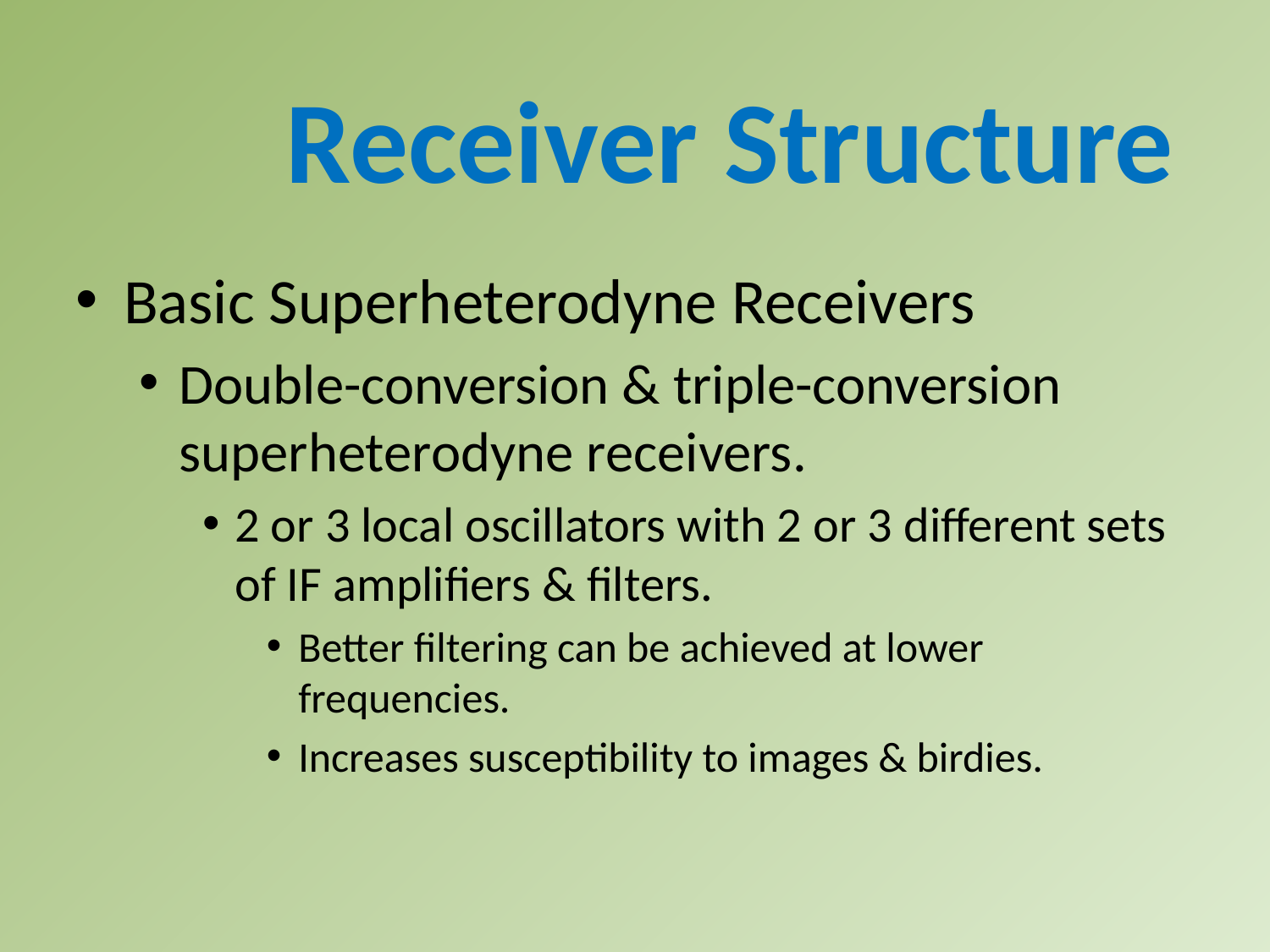

Receiver Structure
Basic Superheterodyne Receivers
Double-conversion & triple-conversion superheterodyne receivers.
2 or 3 local oscillators with 2 or 3 different sets of IF amplifiers & filters.
Better filtering can be achieved at lower frequencies.
Increases susceptibility to images & birdies.